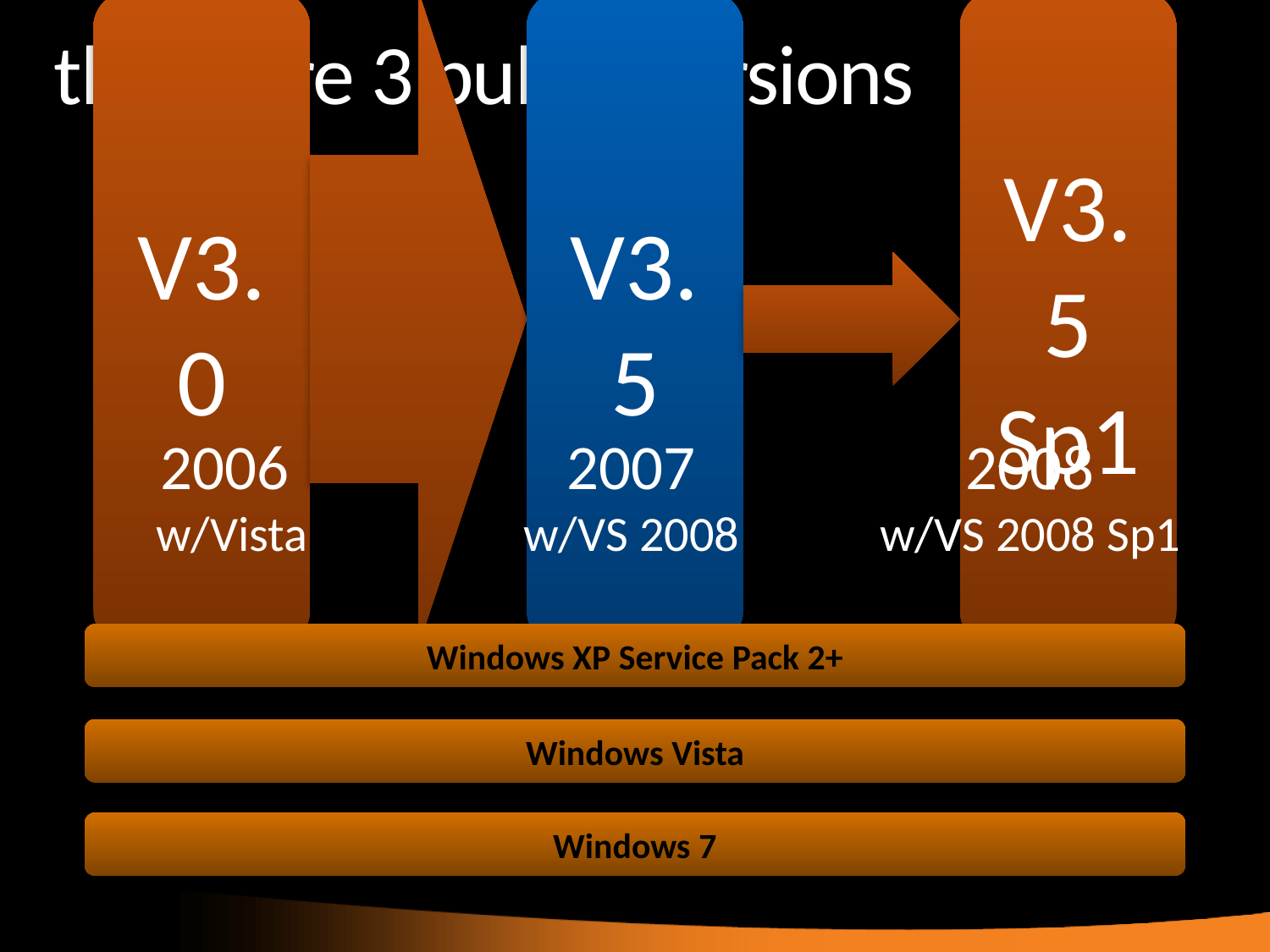

V3.0
V3.5
V3.5 Sp1
# there are 3 public versions
2006
w/Vista

2007
w/VS 2008

2008
w/VS 2008 Sp1

Windows XP Service Pack 2+
Windows Vista
Windows 7